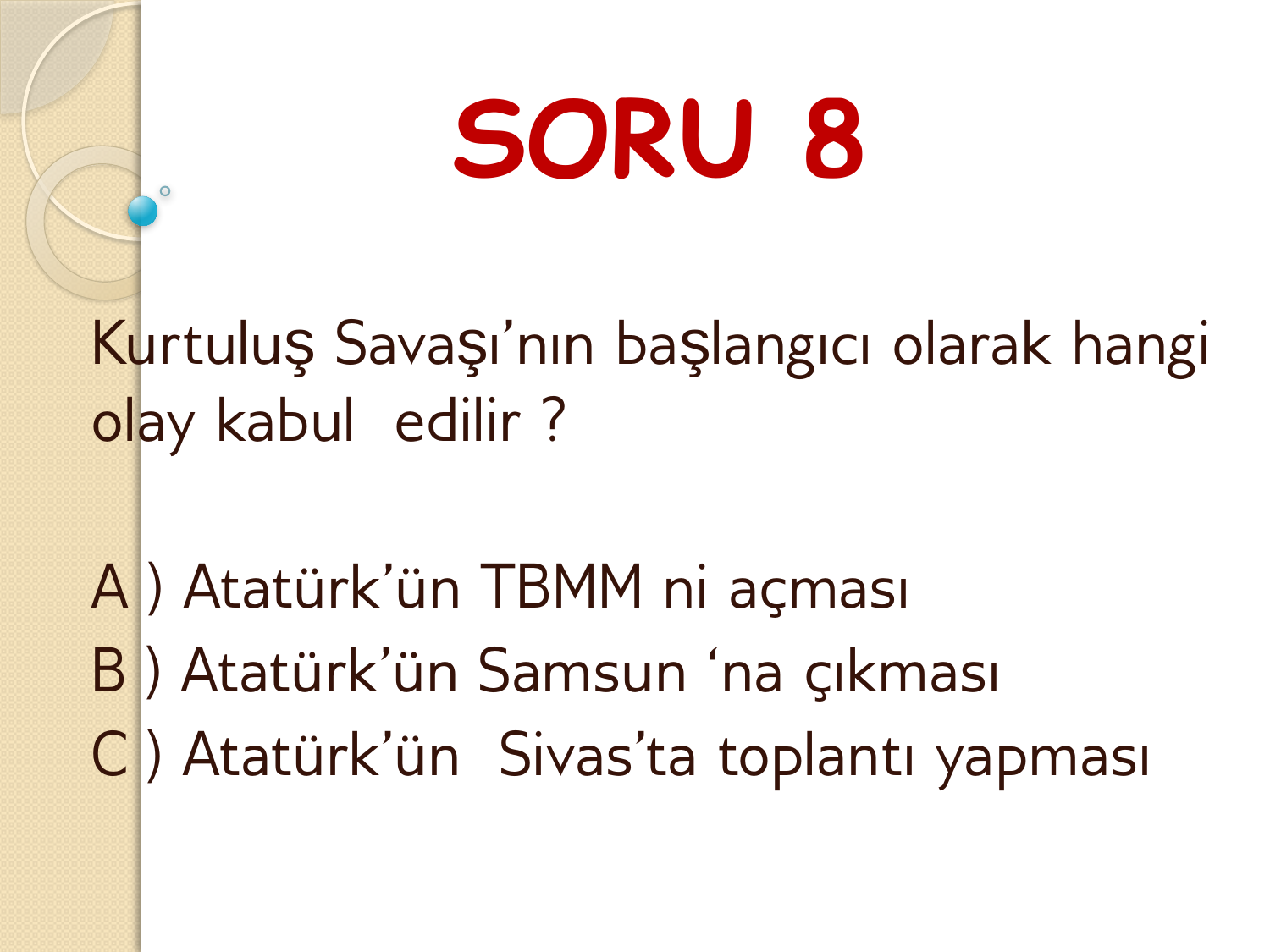

# SORU 8

Kurtuluş Savaşı’nın başlangıcı olarak hangi olay kabul  edilir ?

A ) Atatürk’ün TBMM ni açması
B ) Atatürk’ün Samsun ‘na çıkması
C ) Atatürk’ün  Sivas’ta toplantı yapması